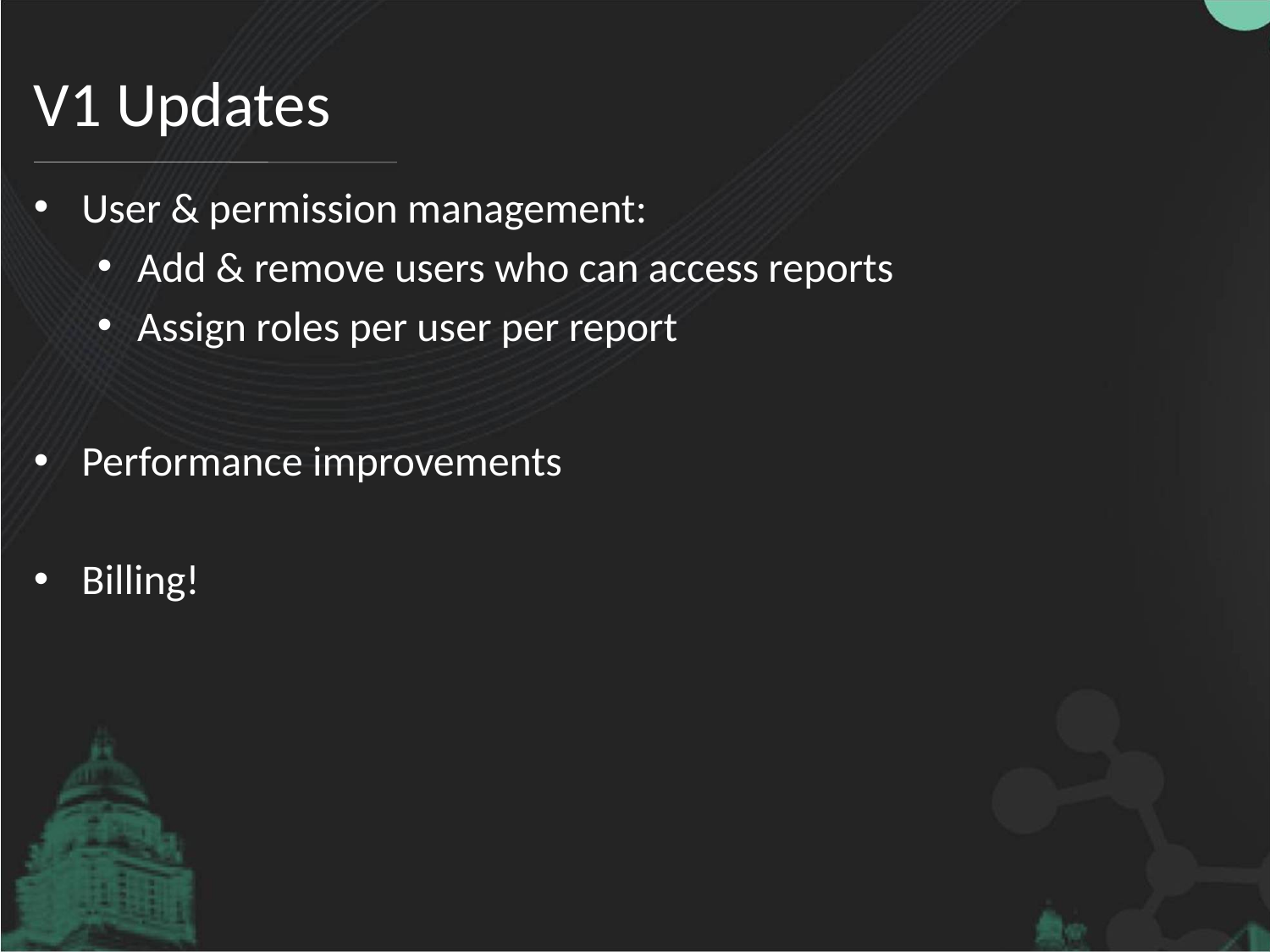

# V1 Updates
User & permission management:
Add & remove users who can access reports
Assign roles per user per report

Performance improvements

Billing!